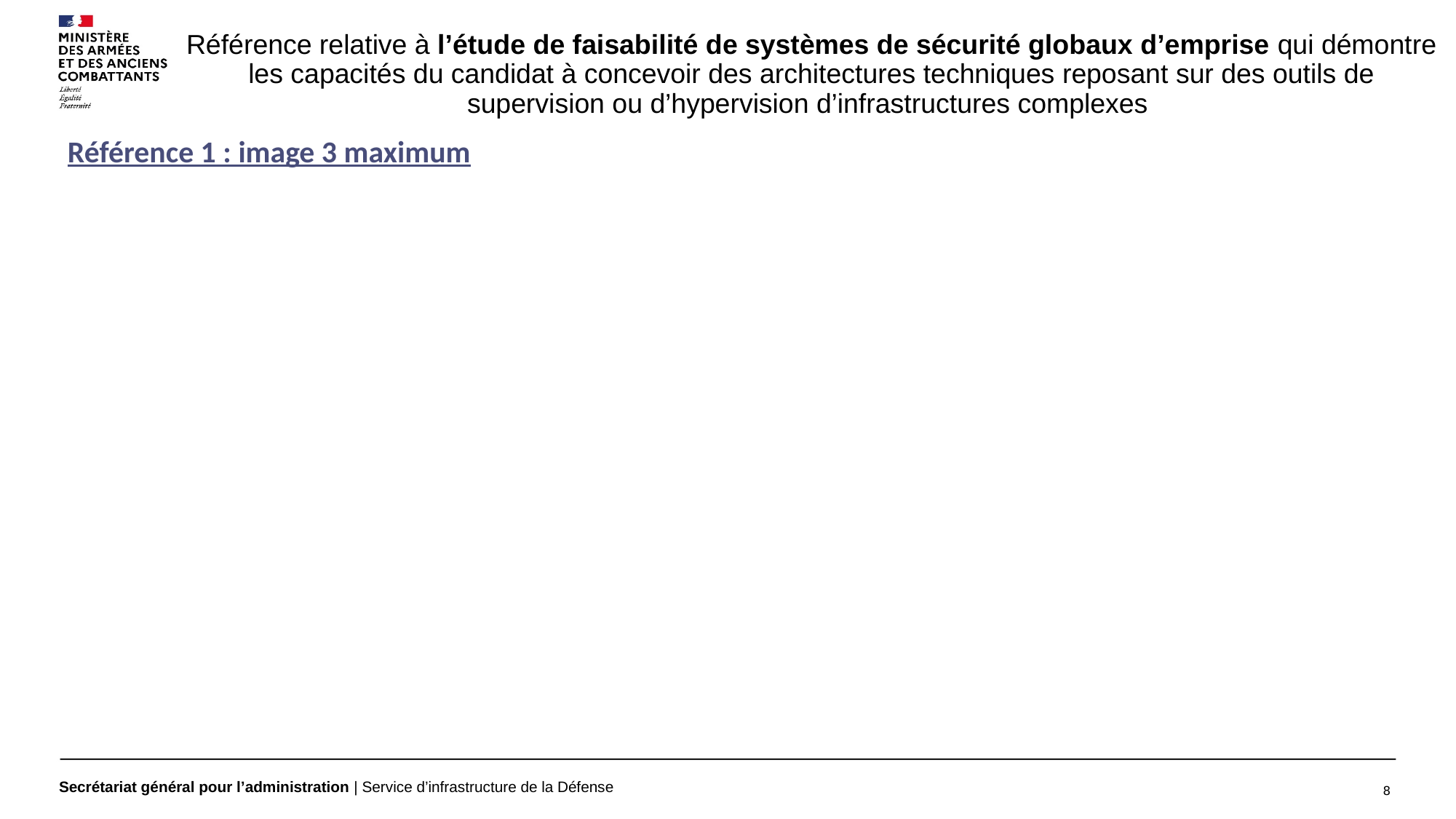

# Référence relative à l’étude de faisabilité de systèmes de sécurité globaux d’emprise qui démontre les capacités du candidat à concevoir des architectures techniques reposant sur des outils de supervision ou d’hypervision d’infrastructures complexes
Référence 1 : image 3 maximum

8